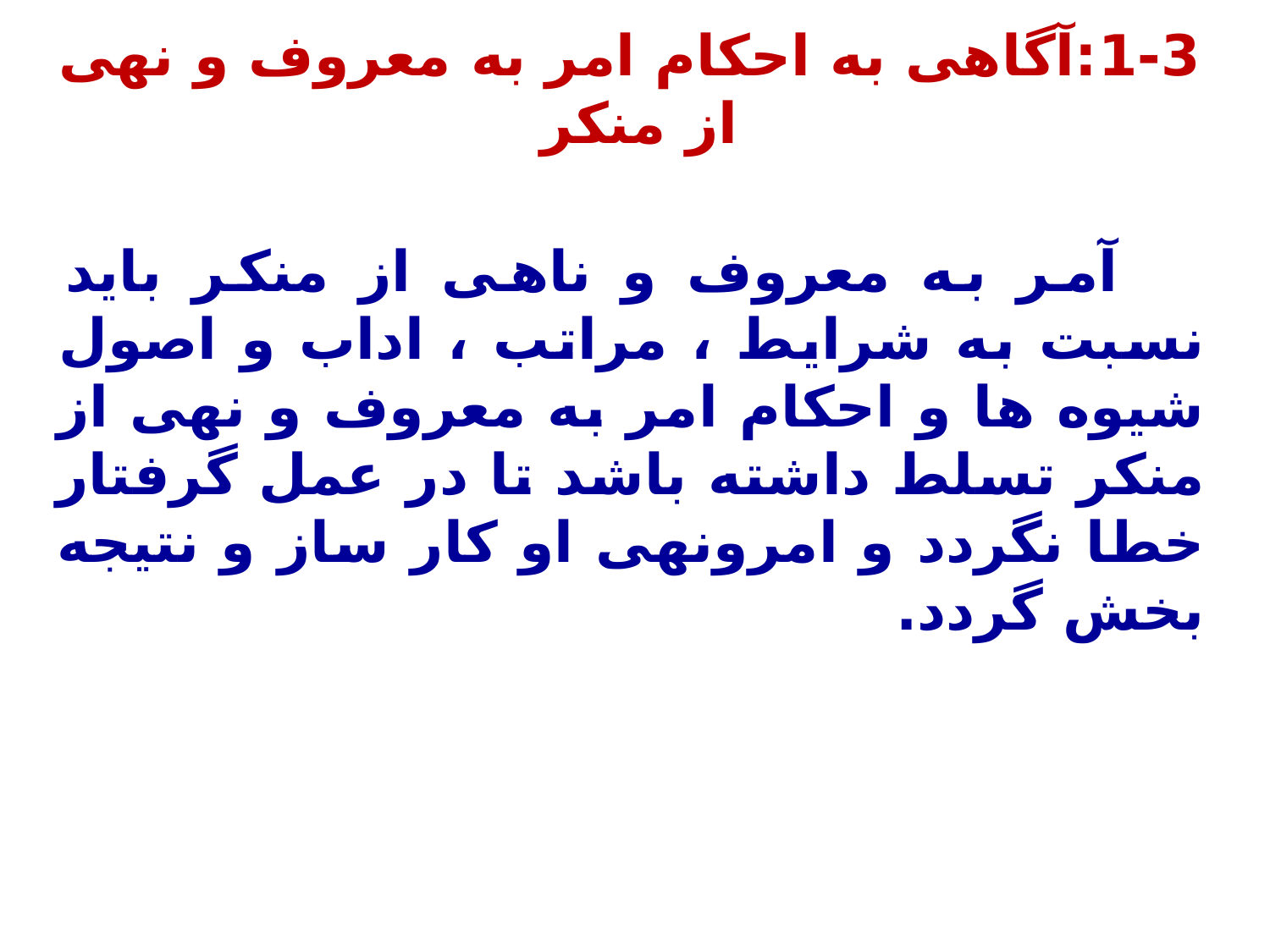

1-3:آگاهی به احکام امر به معروف و نهی از منکر

آمر به معروف و ناهی از منکر باید نسبت به شرایط ، مراتب ، اداب و اصول شیوه ها و احکام امر به معروف و نهی از منکر تسلط داشته باشد تا در عمل گرفتار خطا نگردد و امرونهی او کار ساز و نتیجه بخش گردد.